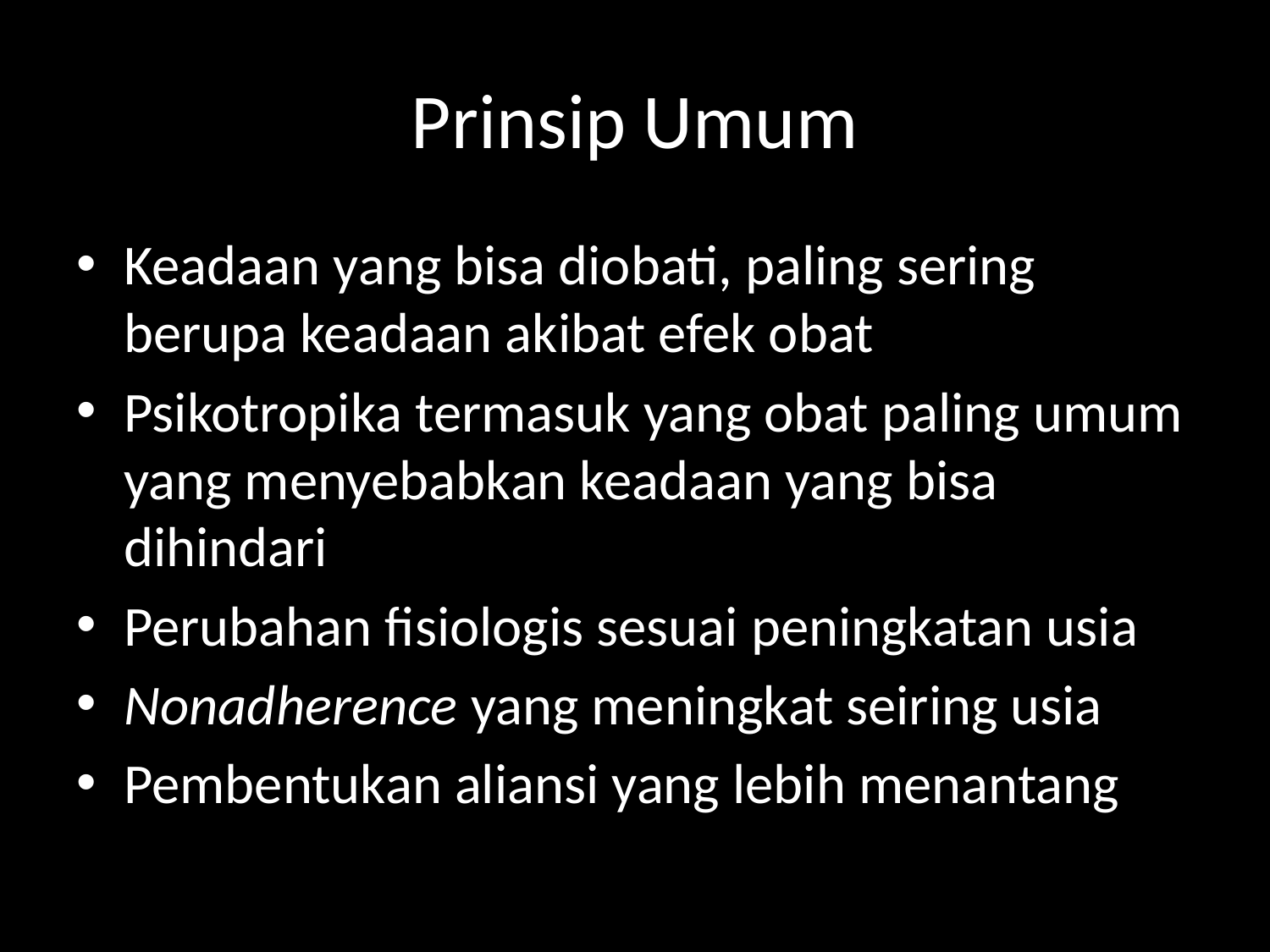

# Prinsip Umum
Keadaan yang bisa diobati, paling sering berupa keadaan akibat efek obat
Psikotropika termasuk yang obat paling umum yang menyebabkan keadaan yang bisa dihindari
Perubahan fisiologis sesuai peningkatan usia
Nonadherence yang meningkat seiring usia
Pembentukan aliansi yang lebih menantang